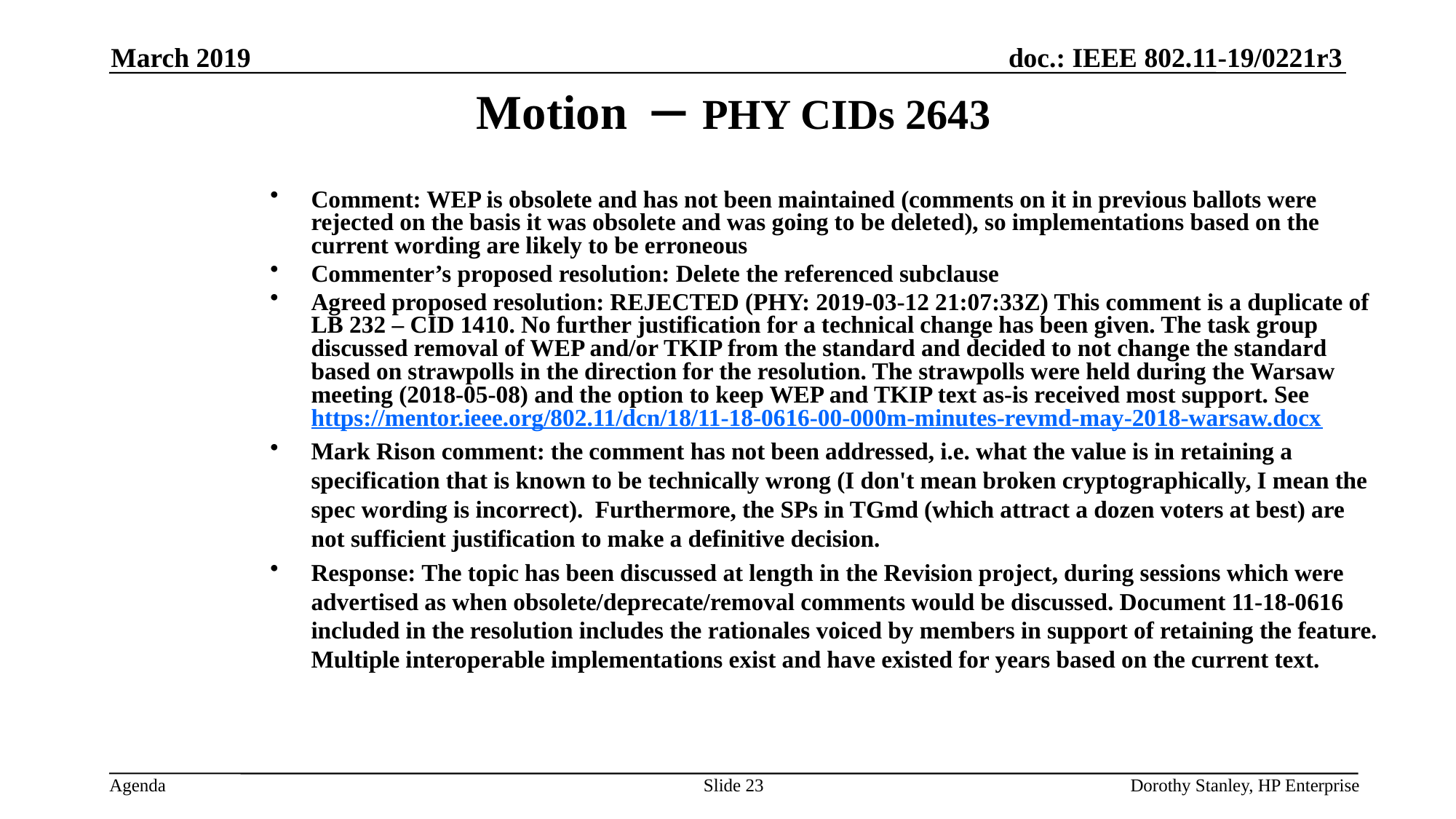

March 2019
Motion  – PHY CIDs 2643
Comment: WEP is obsolete and has not been maintained (comments on it in previous ballots were rejected on the basis it was obsolete and was going to be deleted), so implementations based on the current wording are likely to be erroneous
Commenter’s proposed resolution: Delete the referenced subclause
Agreed proposed resolution: REJECTED (PHY: 2019-03-12 21:07:33Z) This comment is a duplicate of LB 232 – CID 1410. No further justification for a technical change has been given. The task group discussed removal of WEP and/or TKIP from the standard and decided to not change the standard based on strawpolls in the direction for the resolution. The strawpolls were held during the Warsaw meeting (2018-05-08) and the option to keep WEP and TKIP text as-is received most support. See https://mentor.ieee.org/802.11/dcn/18/11-18-0616-00-000m-minutes-revmd-may-2018-warsaw.docx
Mark Rison comment: the comment has not been addressed, i.e. what the value is in retaining a specification that is known to be technically wrong (I don't mean broken cryptographically, I mean the spec wording is incorrect).  Furthermore, the SPs in TGmd (which attract a dozen voters at best) are not sufficient justification to make a definitive decision.
Response: The topic has been discussed at length in the Revision project, during sessions which were advertised as when obsolete/deprecate/removal comments would be discussed. Document 11-18-0616 included in the resolution includes the rationales voiced by members in support of retaining the feature. Multiple interoperable implementations exist and have existed for years based on the current text.

Slide 23
Dorothy Stanley, HP Enterprise